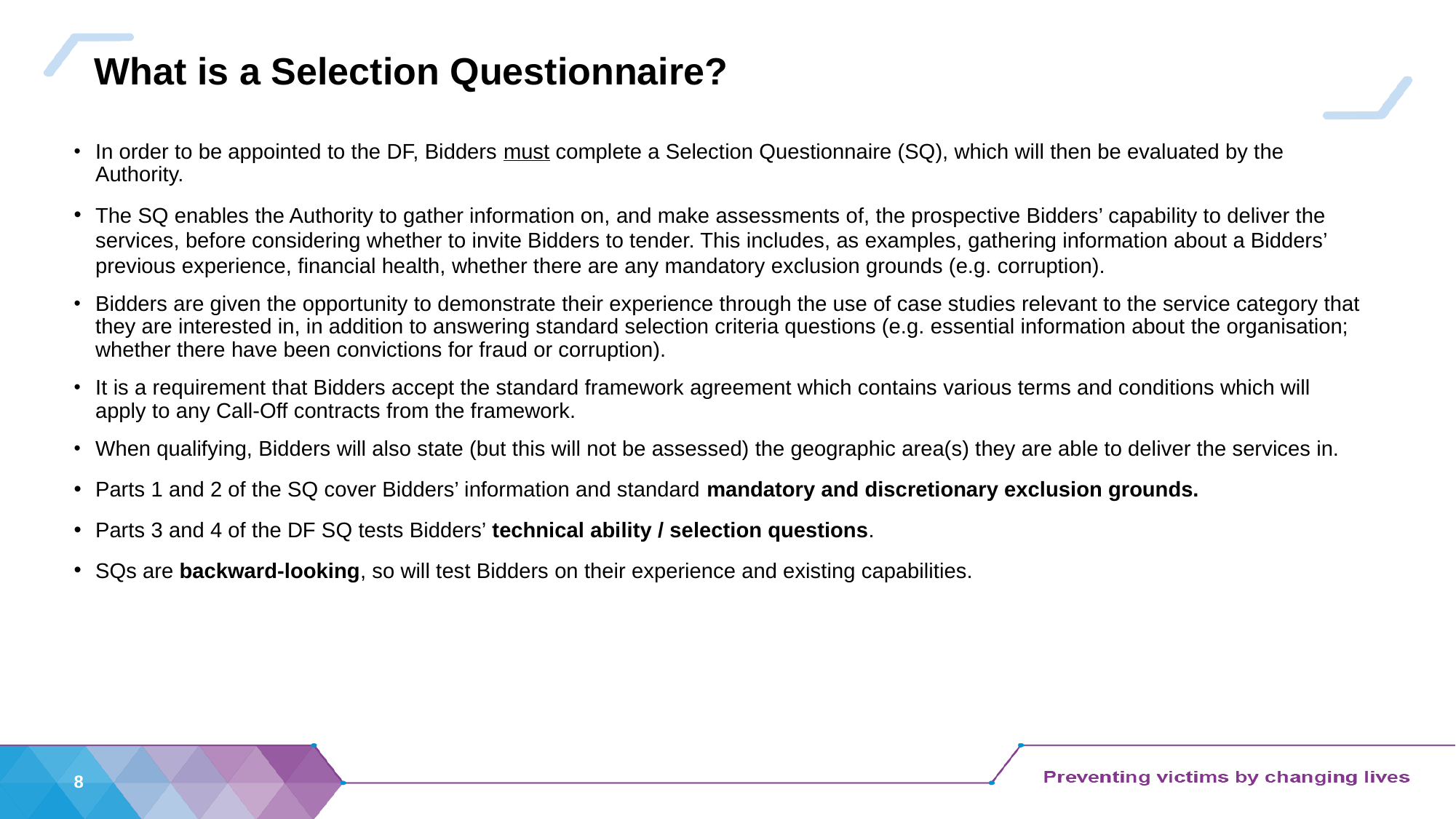

# What is a Selection Questionnaire?
In order to be appointed to the DF, Bidders must complete a Selection Questionnaire (SQ), which will then be evaluated by the Authority.
The SQ enables the Authority to gather information on, and make assessments of, the prospective Bidders’ capability to deliver the services, before considering whether to invite Bidders to tender. This includes, as examples, gathering information about a Bidders’ previous experience, financial health, whether there are any mandatory exclusion grounds (e.g. corruption).
Bidders are given the opportunity to demonstrate their experience through the use of case studies relevant to the service category that they are interested in, in addition to answering standard selection criteria questions (e.g. essential information about the organisation; whether there have been convictions for fraud or corruption).
It is a requirement that Bidders accept the standard framework agreement which contains various terms and conditions which will apply to any Call-Off contracts from the framework.
When qualifying, Bidders will also state (but this will not be assessed) the geographic area(s) they are able to deliver the services in.
Parts 1 and 2 of the SQ cover Bidders’ information and standard mandatory and discretionary exclusion grounds.
Parts 3 and 4 of the DF SQ tests Bidders’ technical ability / selection questions.
SQs are backward-looking, so will test Bidders on their experience and existing capabilities.

8